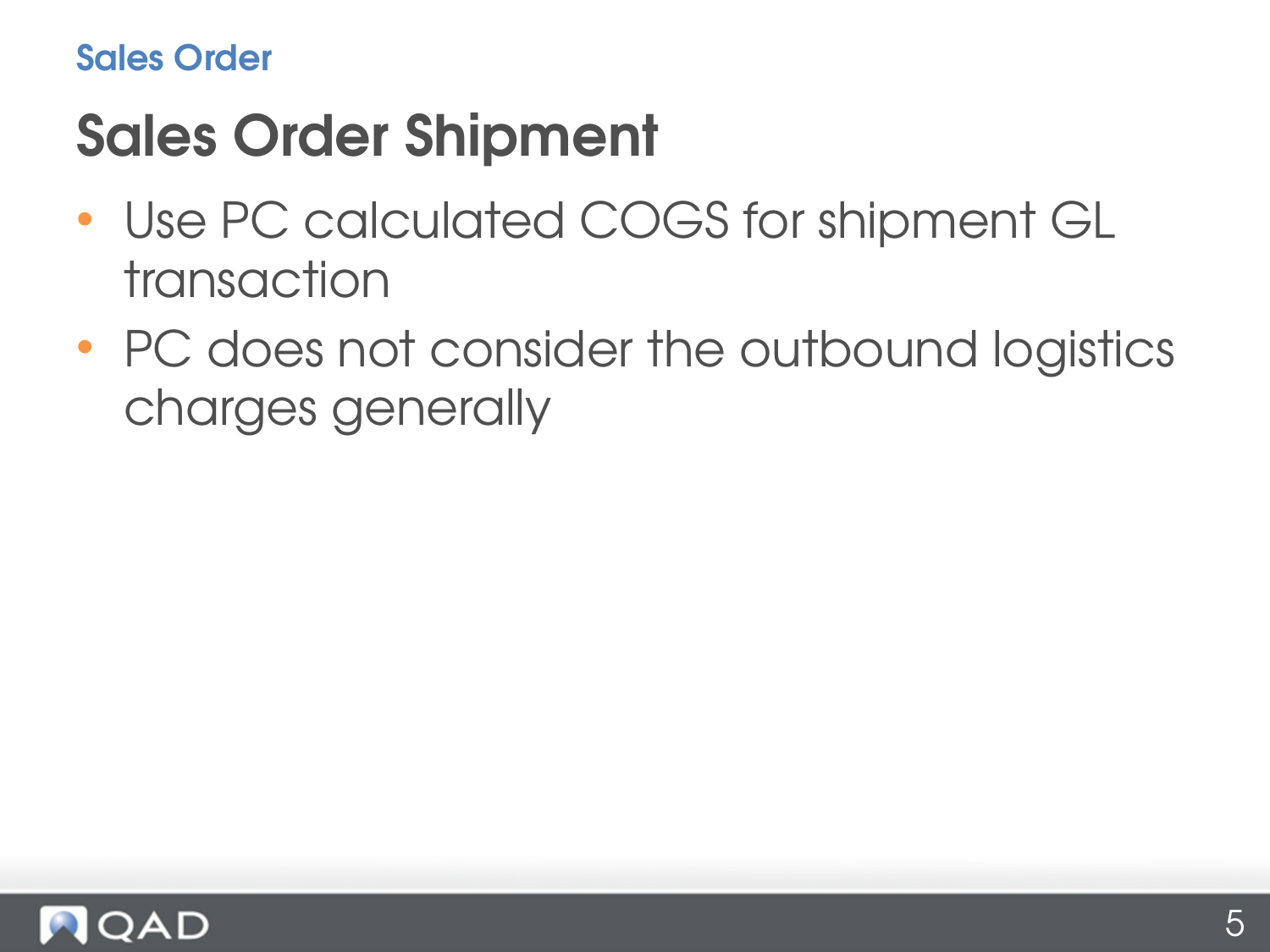

Sales Order
# Sales Order Shipment
Use PC calculated COGS for shipment GL transaction
PC does not consider the outbound logistics charges generally
5